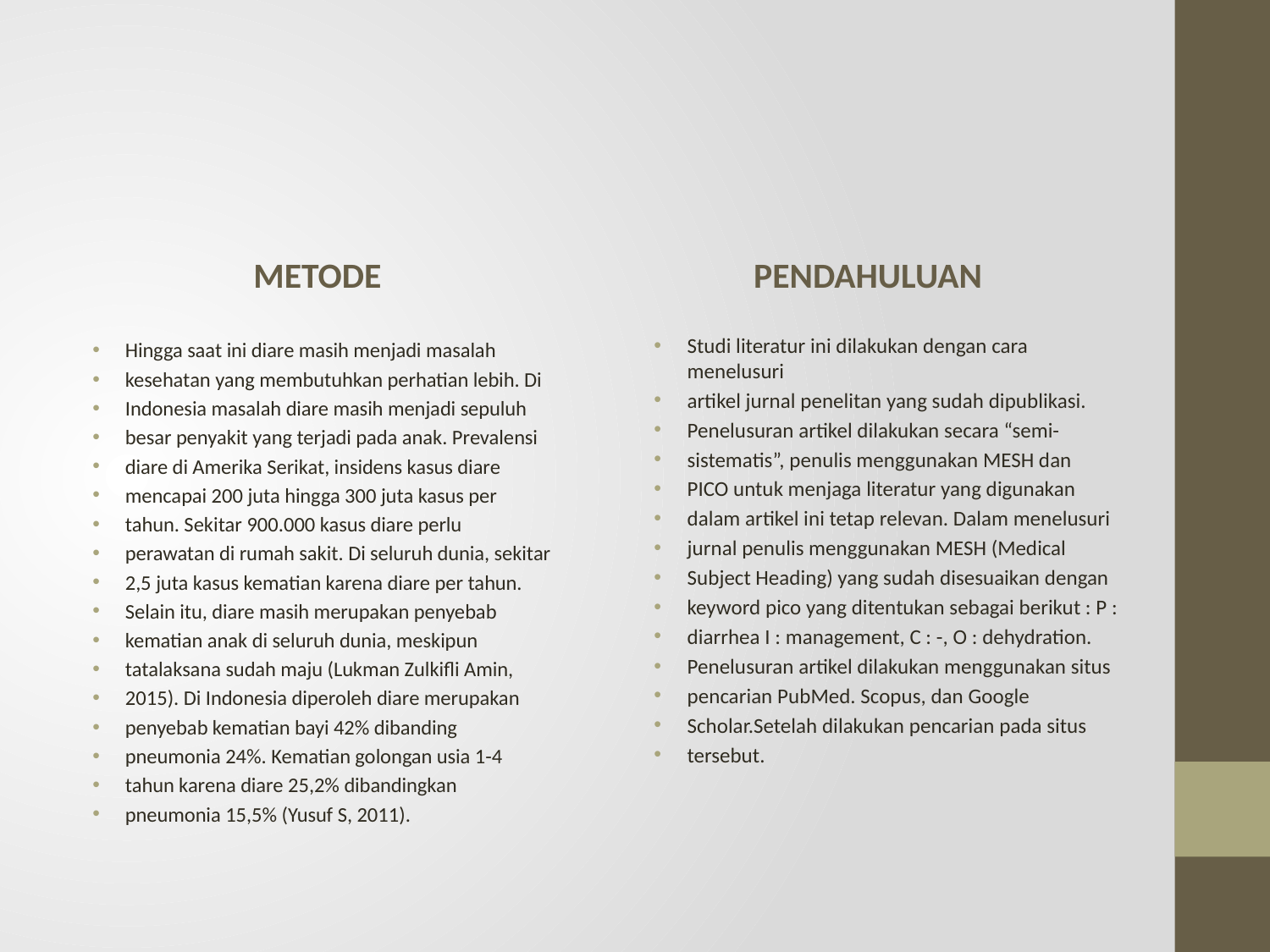

METODE
PENDAHULUAN

Studi literatur ini dilakukan dengan cara menelusuri
artikel jurnal penelitan yang sudah dipublikasi.
Penelusuran artikel dilakukan secara “semi-
sistematis”, penulis menggunakan MESH dan
PICO untuk menjaga literatur yang digunakan
dalam artikel ini tetap relevan. Dalam menelusuri
jurnal penulis menggunakan MESH (Medical
Subject Heading) yang sudah disesuaikan dengan
keyword pico yang ditentukan sebagai berikut : P :
diarrhea I : management, C : -, O : dehydration.
Penelusuran artikel dilakukan menggunakan situs
pencarian PubMed. Scopus, dan Google
Scholar.Setelah dilakukan pencarian pada situs
tersebut.

Hingga saat ini diare masih menjadi masalah
kesehatan yang membutuhkan perhatian lebih. Di
Indonesia masalah diare masih menjadi sepuluh
besar penyakit yang terjadi pada anak. Prevalensi
diare di Amerika Serikat, insidens kasus diare
mencapai 200 juta hingga 300 juta kasus per
tahun. Sekitar 900.000 kasus diare perlu
perawatan di rumah sakit. Di seluruh dunia, sekitar
2,5 juta kasus kematian karena diare per tahun.
Selain itu, diare masih merupakan penyebab
kematian anak di seluruh dunia, meskipun
tatalaksana sudah maju (Lukman Zulkifli Amin,
2015). Di Indonesia diperoleh diare merupakan
penyebab kematian bayi 42% dibanding
pneumonia 24%. Kematian golongan usia 1-4
tahun karena diare 25,2% dibandingkan
pneumonia 15,5% (Yusuf S, 2011).